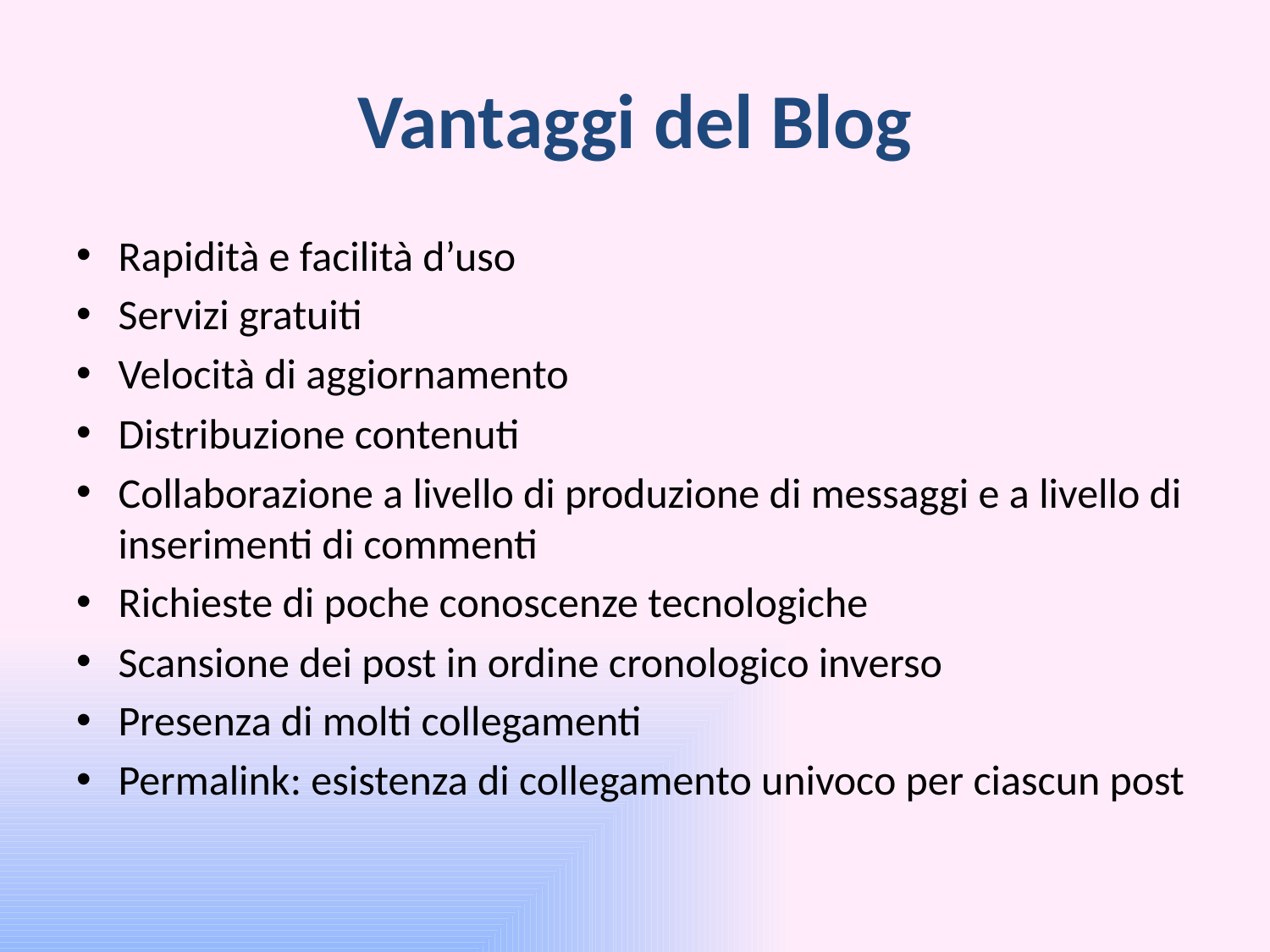

# Vantaggi del Blog
Rapidità e facilità d’uso
Servizi gratuiti
Velocità di aggiornamento
Distribuzione contenuti
Collaborazione a livello di produzione di messaggi e a livello di inserimenti di commenti
Richieste di poche conoscenze tecnologiche
Scansione dei post in ordine cronologico inverso
Presenza di molti collegamenti
Permalink: esistenza di collegamento univoco per ciascun post